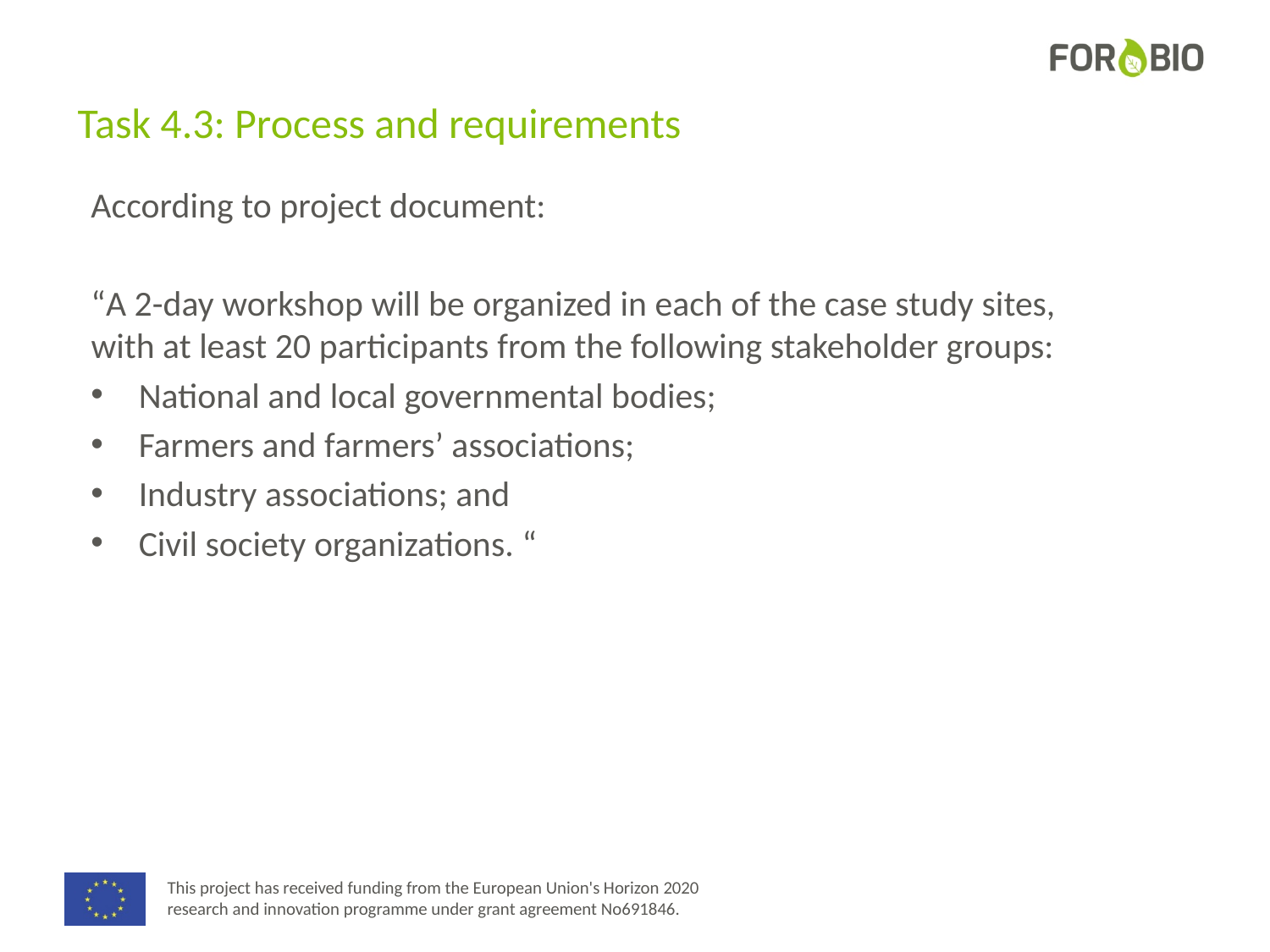

# Task 4.3: Process and requirements
According to project document:

“A 2-day workshop will be organized in each of the case study sites, with at least 20 participants from the following stakeholder groups:
National and local governmental bodies;
Farmers and farmers’ associations;
Industry associations; and
Civil society organizations. “